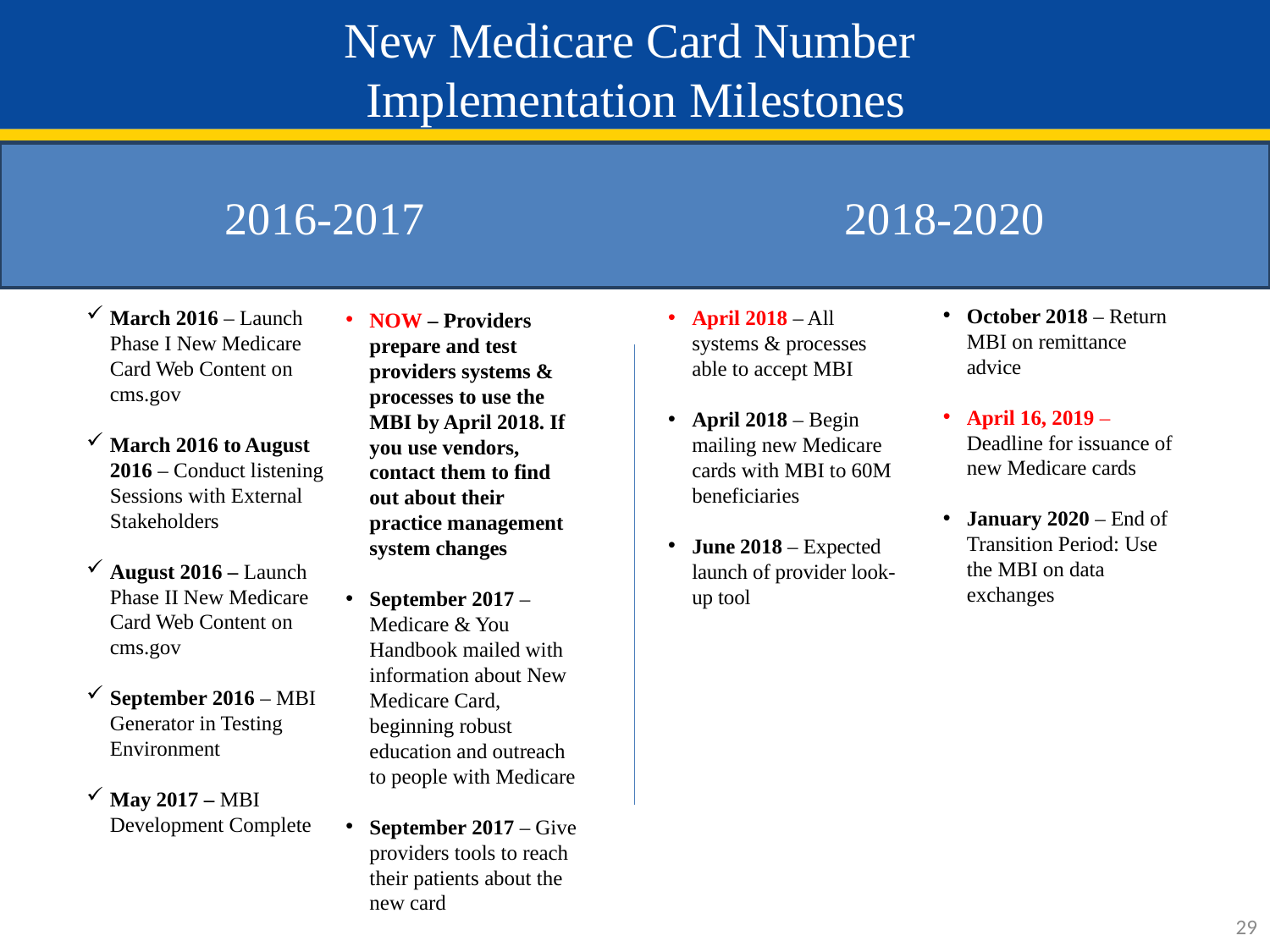

New Medicare Card Number
Implementation Milestones

2016-2017
2018-2020

March 2016 – Launch Phase I New Medicare Card Web Content on cms.gov

March 2016 to August 2016 – Conduct listening Sessions with External Stakeholders

August 2016 – Launch Phase II New Medicare Card Web Content on cms.gov

September 2016 – MBI Generator in Testing Environment

May 2017 – MBI Development Complete

NOW – Providers prepare and test providers systems & processes to use the MBI by April 2018. If you use vendors, contact them to find out about their practice management system changes

September 2017 – Medicare & You Handbook mailed with information about New Medicare Card, beginning robust education and outreach to people with Medicare

September 2017 – Give providers tools to reach their patients about the new card

April 2018 – All systems & processes able to accept MBI

April 2018 – Begin mailing new Medicare cards with MBI to 60M beneficiaries

June 2018 – Expected launch of provider look-up tool

October 2018 – Return MBI on remittance advice

April 16, 2019 – Deadline for issuance of new Medicare cards

January 2020 – End of Transition Period: Use the MBI on data exchanges

29